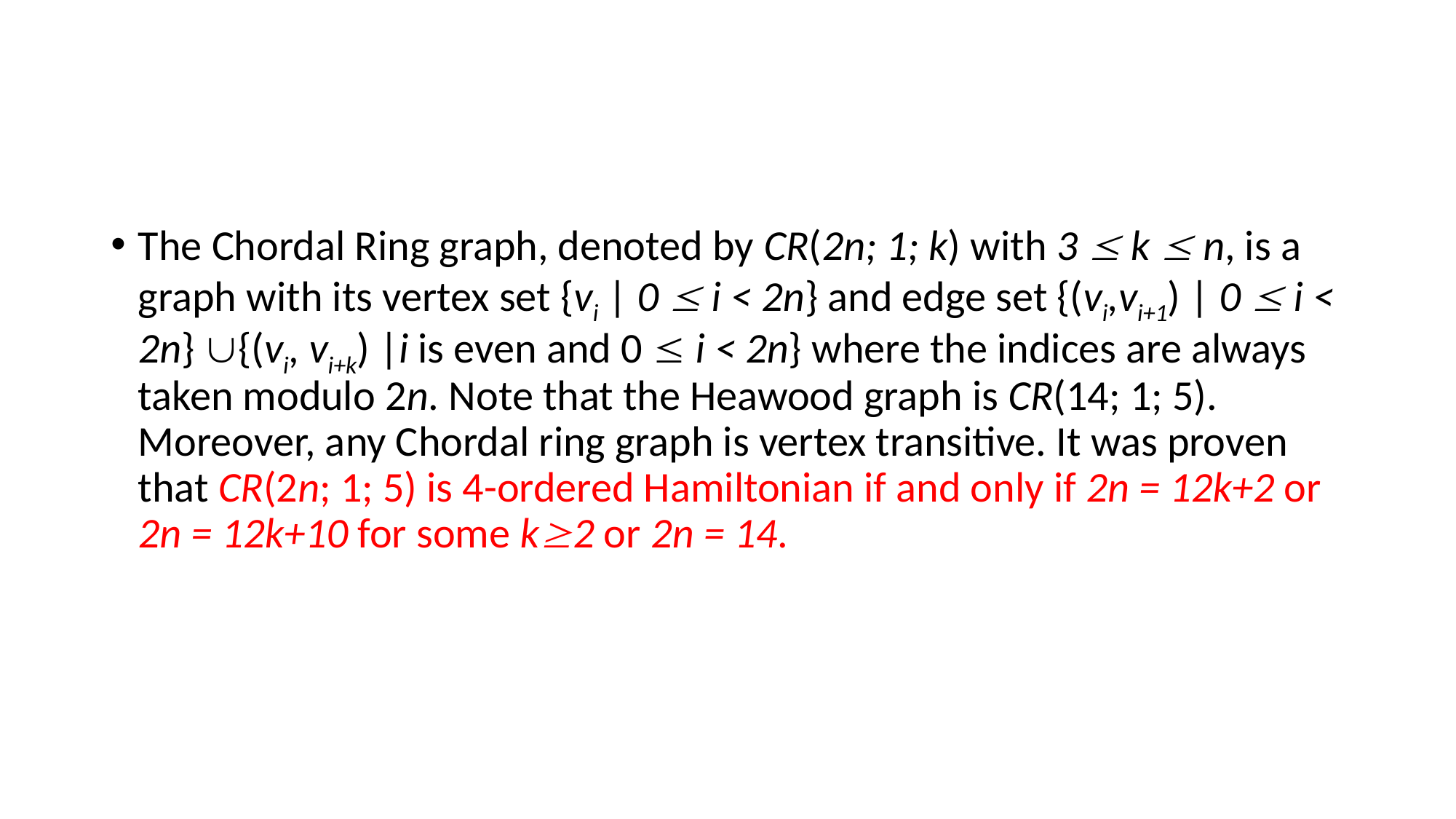

#
The Chordal Ring graph, denoted by CR(2n; 1; k) with 3 ≤ k ≤ n, is a graph with its vertex set {vi | 0 ≤ i < 2n} and edge set {(vi,vi+1) | 0 ≤ i < 2n} ∪{(vi, vi+k) |i is even and 0 ≤ i < 2n} where the indices are always taken modulo 2n. Note that the Heawood graph is CR(14; 1; 5). Moreover, any Chordal ring graph is vertex transitive. It was proven that CR(2n; 1; 5) is 4-ordered Hamiltonian if and only if 2n = 12k+2 or 2n = 12k+10 for some k≥2 or 2n = 14.